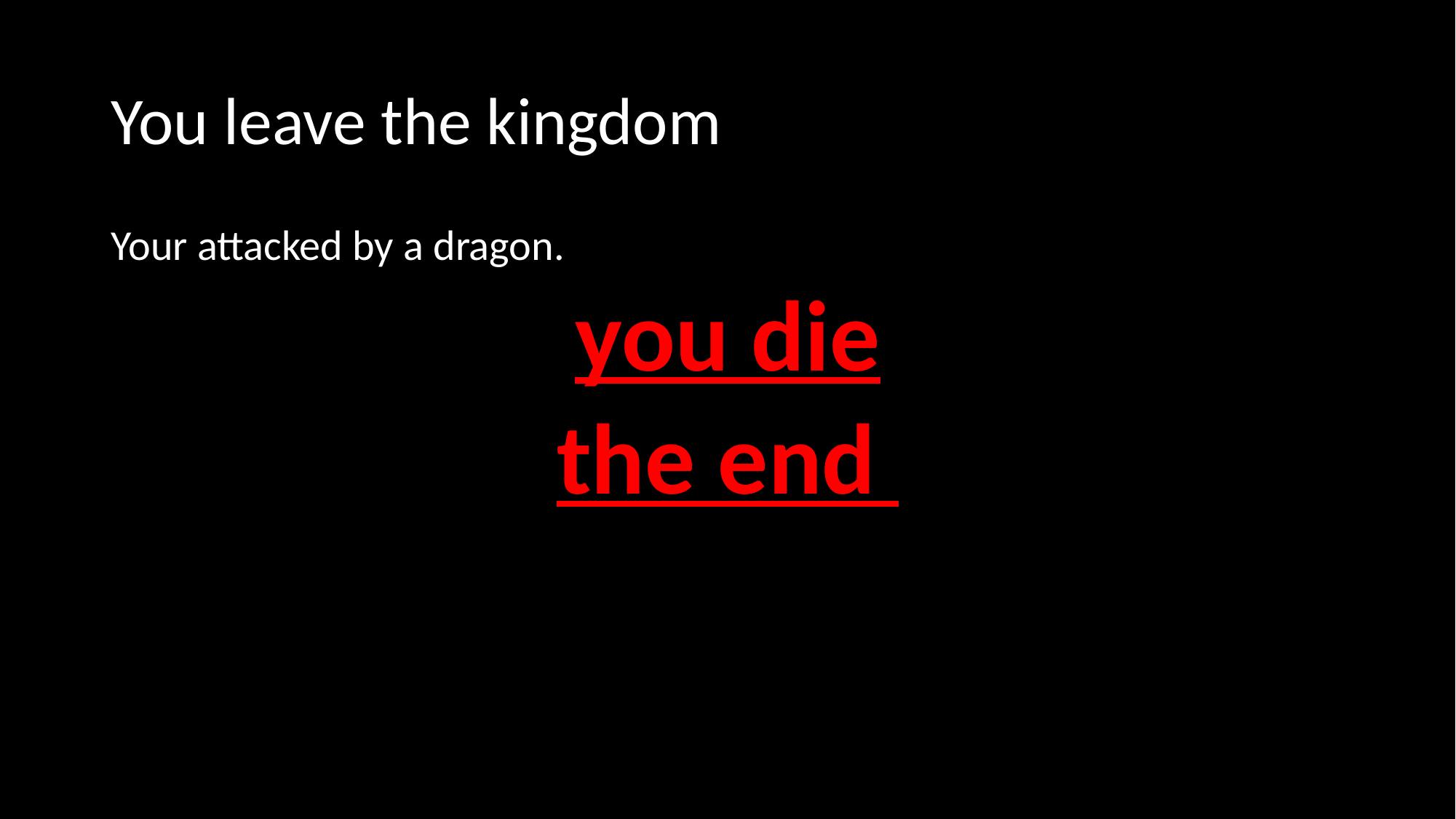

# You leave the kingdom
Your attacked by a dragon.
you die
the end